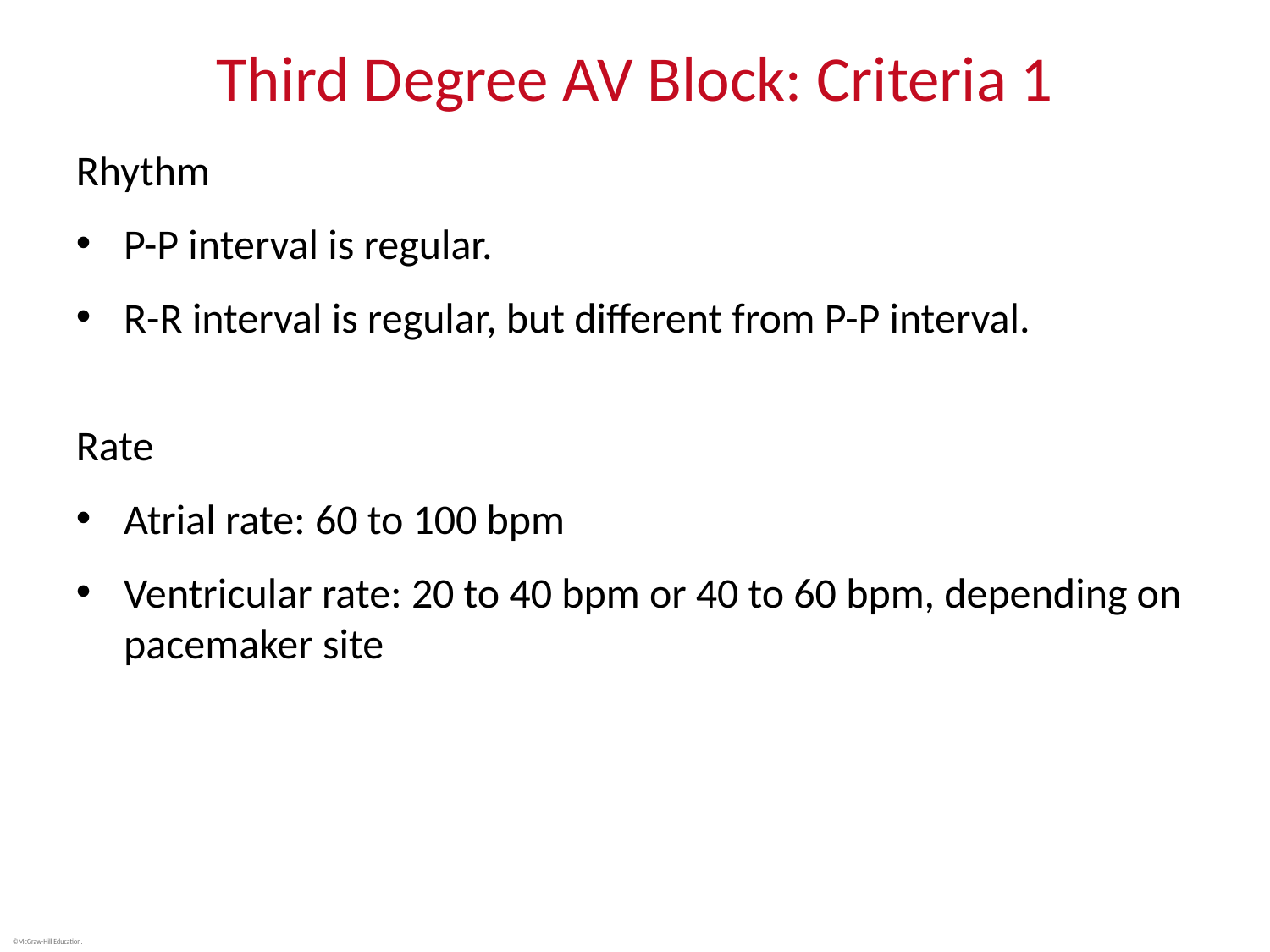

# Third Degree AV Block: Criteria 1
Rhythm
P-P interval is regular.
R-R interval is regular, but different from P-P interval.
Rate
Atrial rate: 60 to 100 bpm
Ventricular rate: 20 to 40 bpm or 40 to 60 bpm, depending on pacemaker site